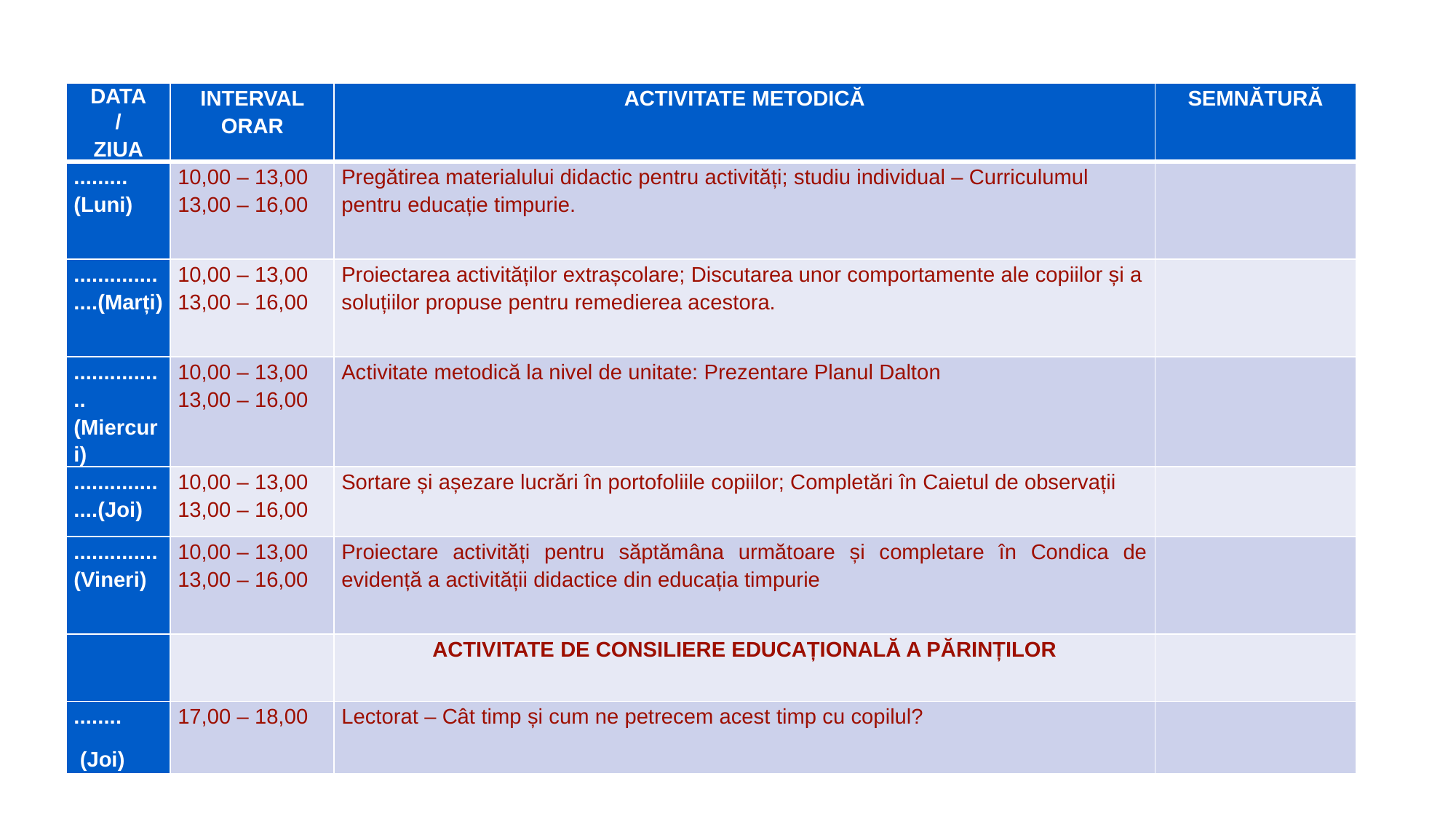

| DATA / ZIUA | INTERVAL ORAR | ACTIVITATE METODICĂ | SEMNĂTURĂ |
| --- | --- | --- | --- |
| ......... (Luni) | 10,00 – 13,00 13,00 – 16,00 | Pregătirea materialului didactic pentru activități; studiu individual – Curriculumul pentru educație timpurie. |  |
| ..................(Marți) | 10,00 – 13,00 13,00 – 16,00 | Proiectarea activităților extrașcolare; Discutarea unor comportamente ale copiilor și a soluțiilor propuse pentru remedierea acestora. |  |
| ................ (Miercuri) | 10,00 – 13,00 13,00 – 16,00 | Activitate metodică la nivel de unitate: Prezentare Planul Dalton |  |
| ..................(Joi) | 10,00 – 13,00 13,00 – 16,00 | Sortare și așezare lucrări în portofoliile copiilor; Completări în Caietul de observații |  |
| .............. (Vineri) | 10,00 – 13,00 13,00 – 16,00 | Proiectare activități pentru săptămâna următoare și completare în Condica de evidență a activității didactice din educația timpurie |  |
|  |  | ACTIVITATE DE CONSILIERE EDUCAȚIONALĂ A PĂRINȚILOR |  |
| ........ (Joi) | 17,00 – 18,00 | Lectorat – Cât timp și cum ne petrecem acest timp cu copilul? |  |